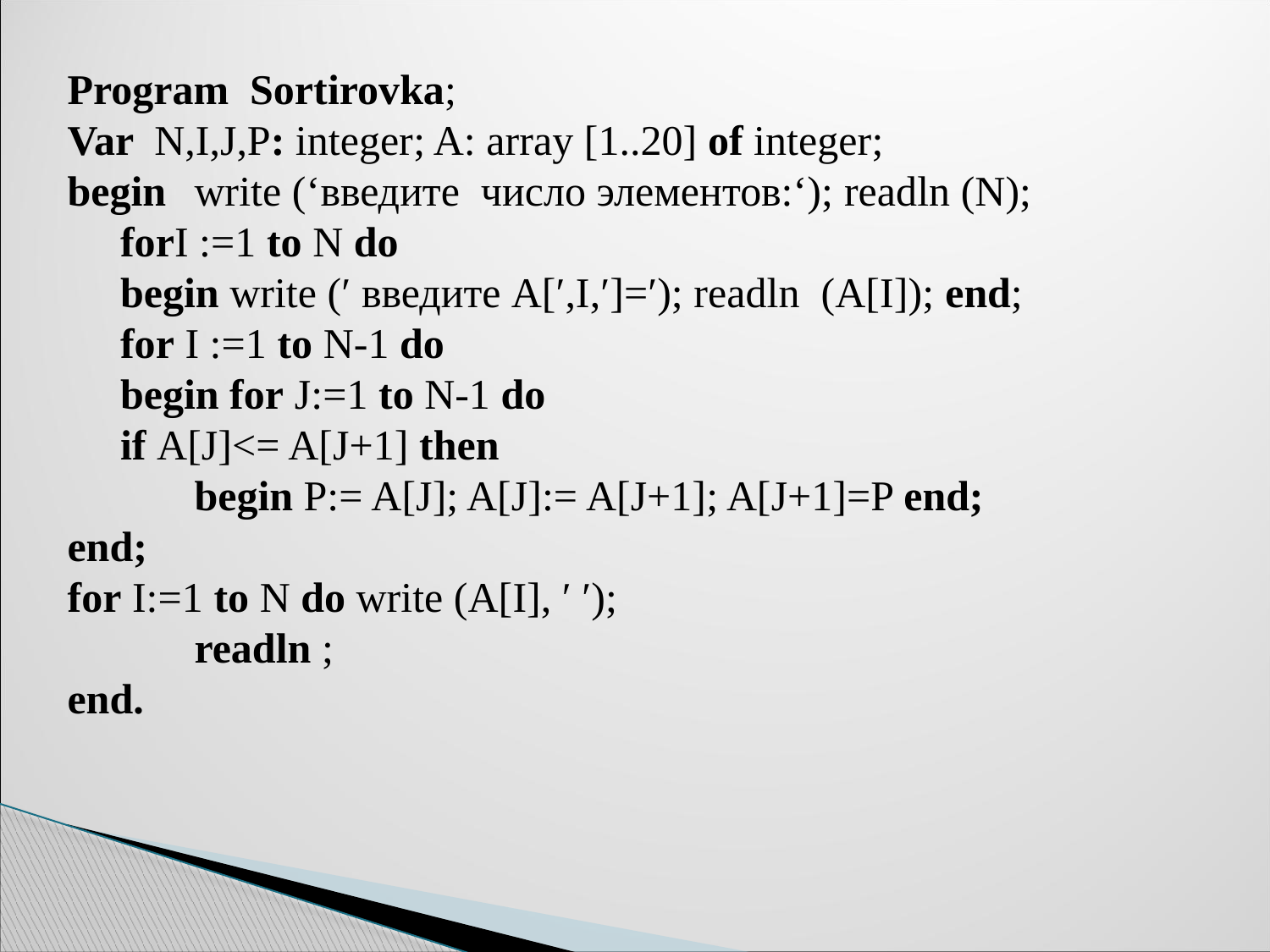

Program  Sortirovka;
Var  N,I,J,P: integer; A: array [1..20] of integer;
begin 	write (‘введите  число элементов:‘); readln (N);
     forI :=1 to N do
     begin write (′ введите A[′,I,′]=′); readln  (A[I]); end;
     for I :=1 to N-1 do
     begin for J:=1 to N-1 do
     if A[J]<= A[J+1] then
	begin P:= A[J]; A[J]:= A[J+1]; A[J+1]=P end;
end;
for I:=1 to N do write (A[I], ′ ′);
	readln ;
end.